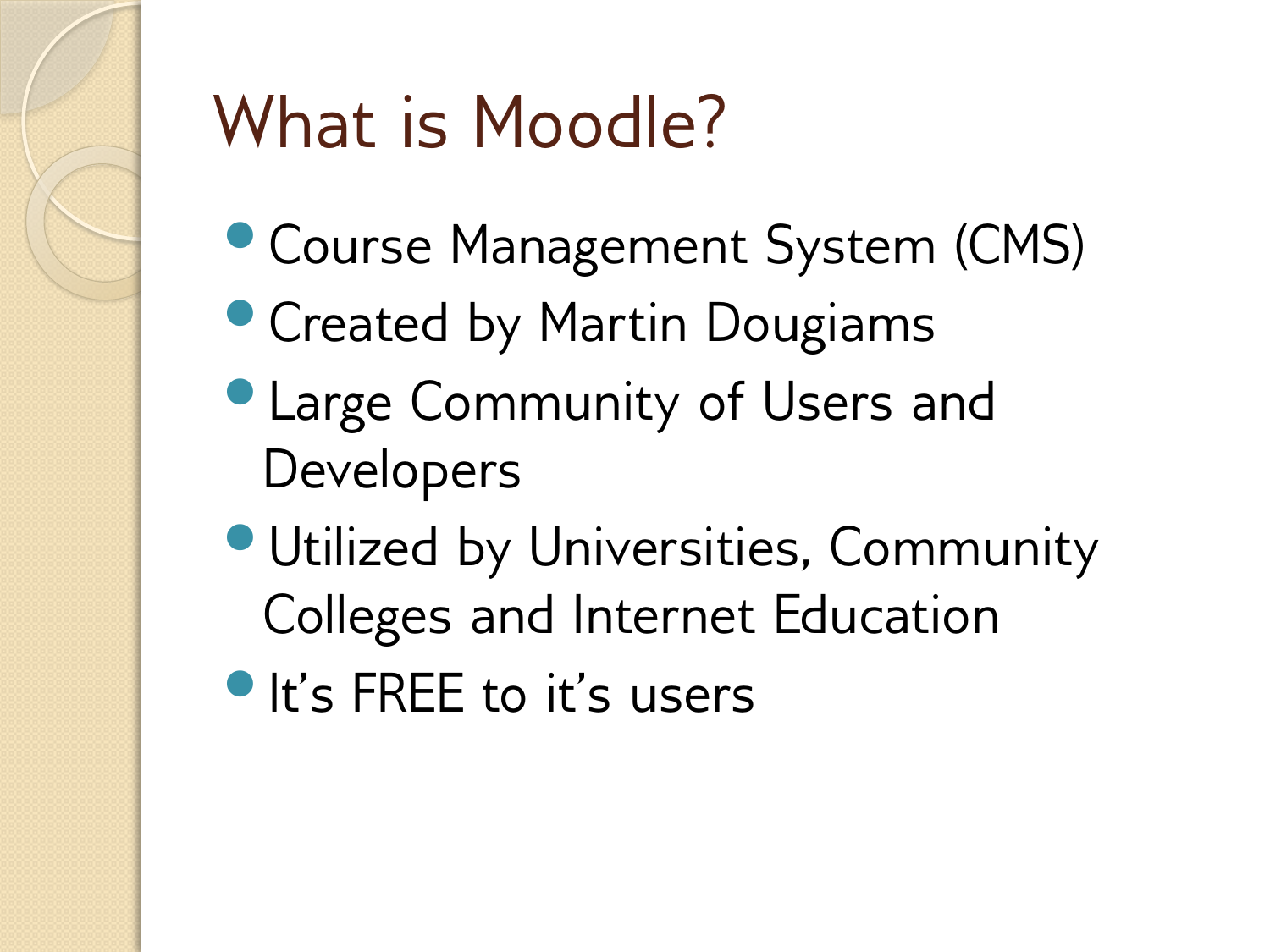

# What is Moodle?
Course Management System (CMS)
Created by Martin Dougiams
Large Community of Users and Developers
Utilized by Universities, Community Colleges and Internet Education
It’s FREE to it’s users